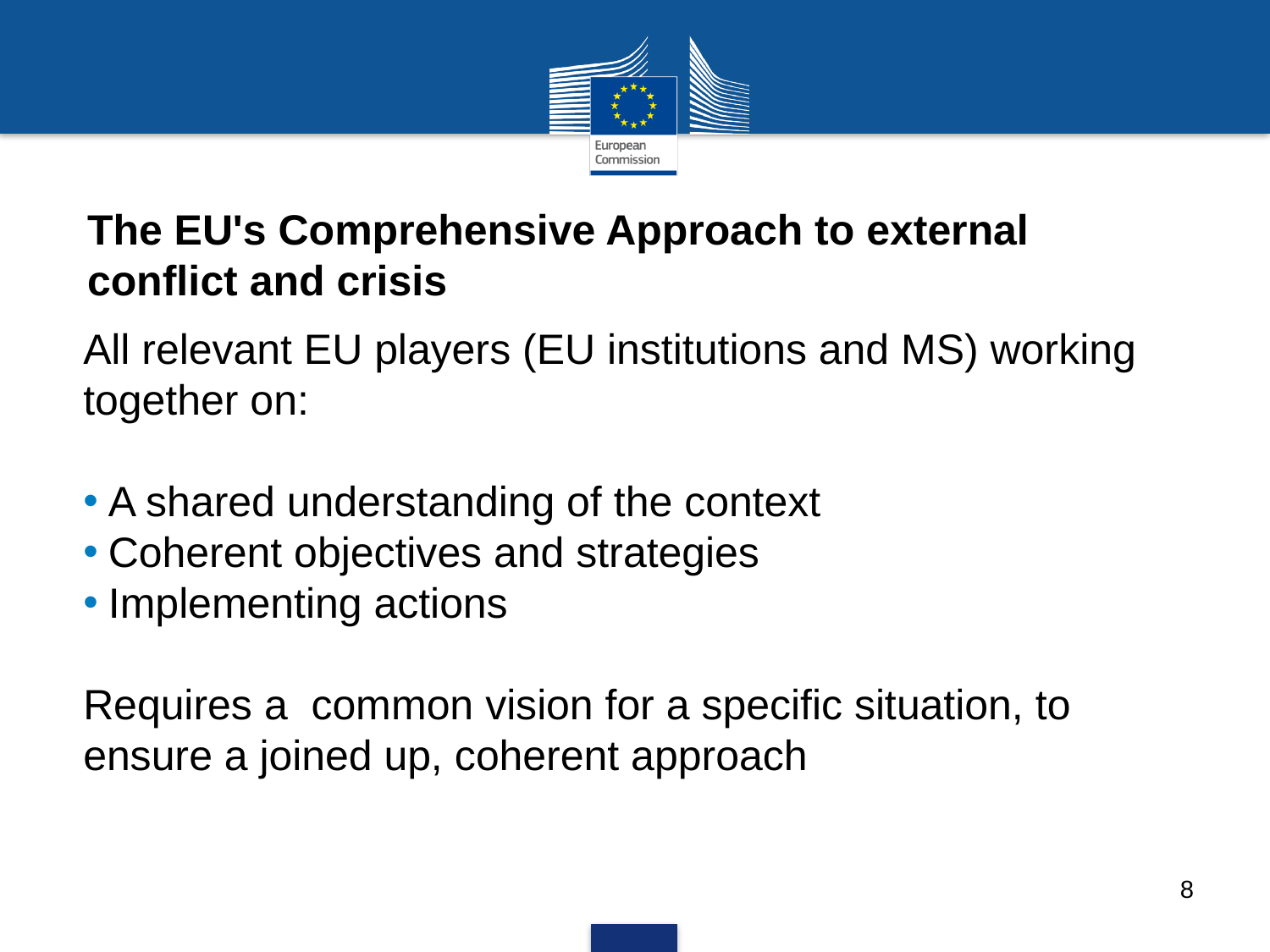

The EU's Comprehensive Approach to external conflict and crisis
All relevant EU players (EU institutions and MS) working together on:

A shared understanding of the context
Coherent objectives and strategies
Implementing actions

Requires a  common vision for a specific situation, to ensure a joined up, coherent approach

8